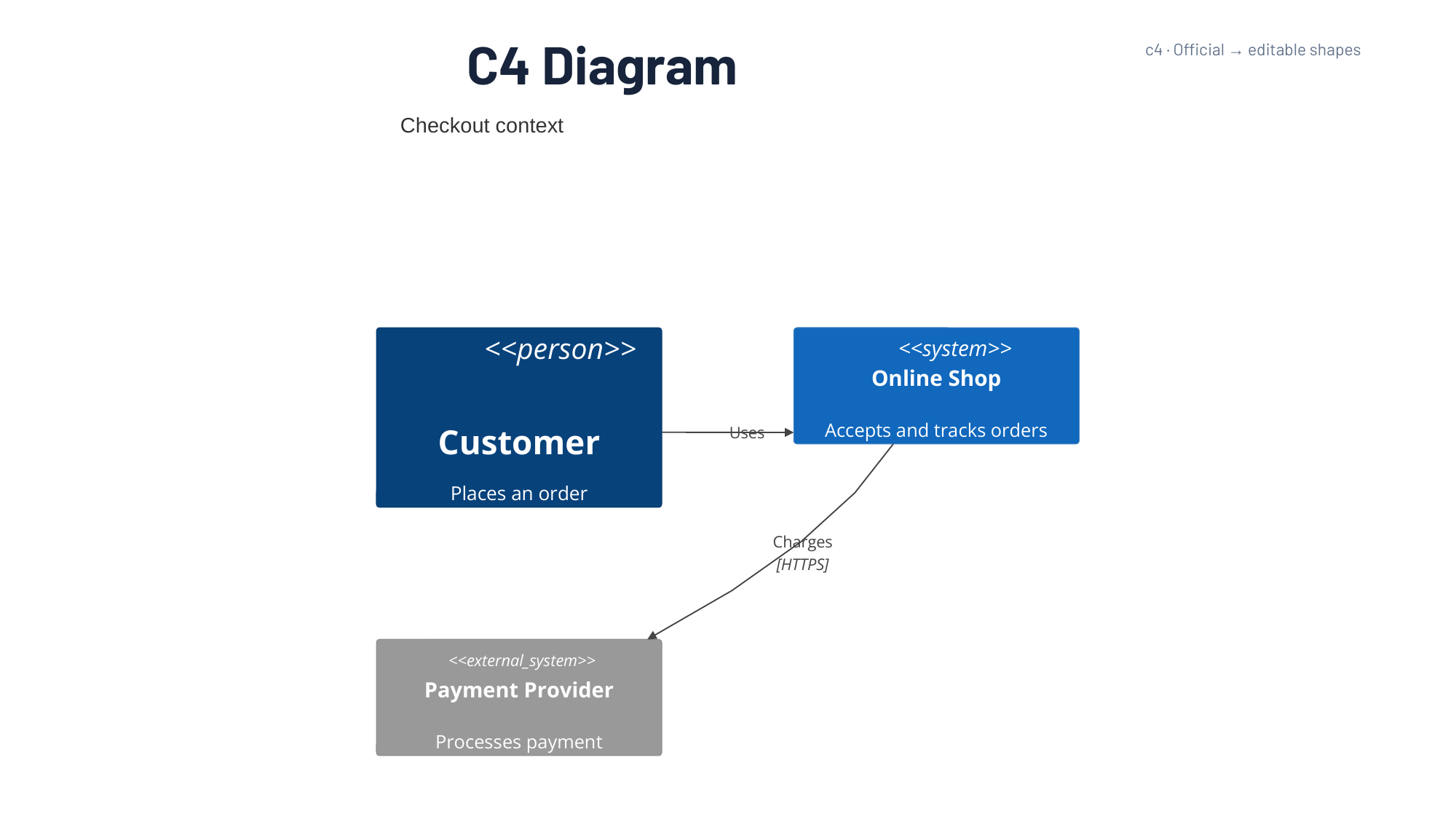

C4 Diagram
c4 · Official → editable shapes
Checkout context

<<person>>
<<system>>
Online Shop
Accepts and tracks orders
Customer
Uses
Places an order
Charges
[HTTPS]

<<external_system>>
Payment Provider
Processes payment